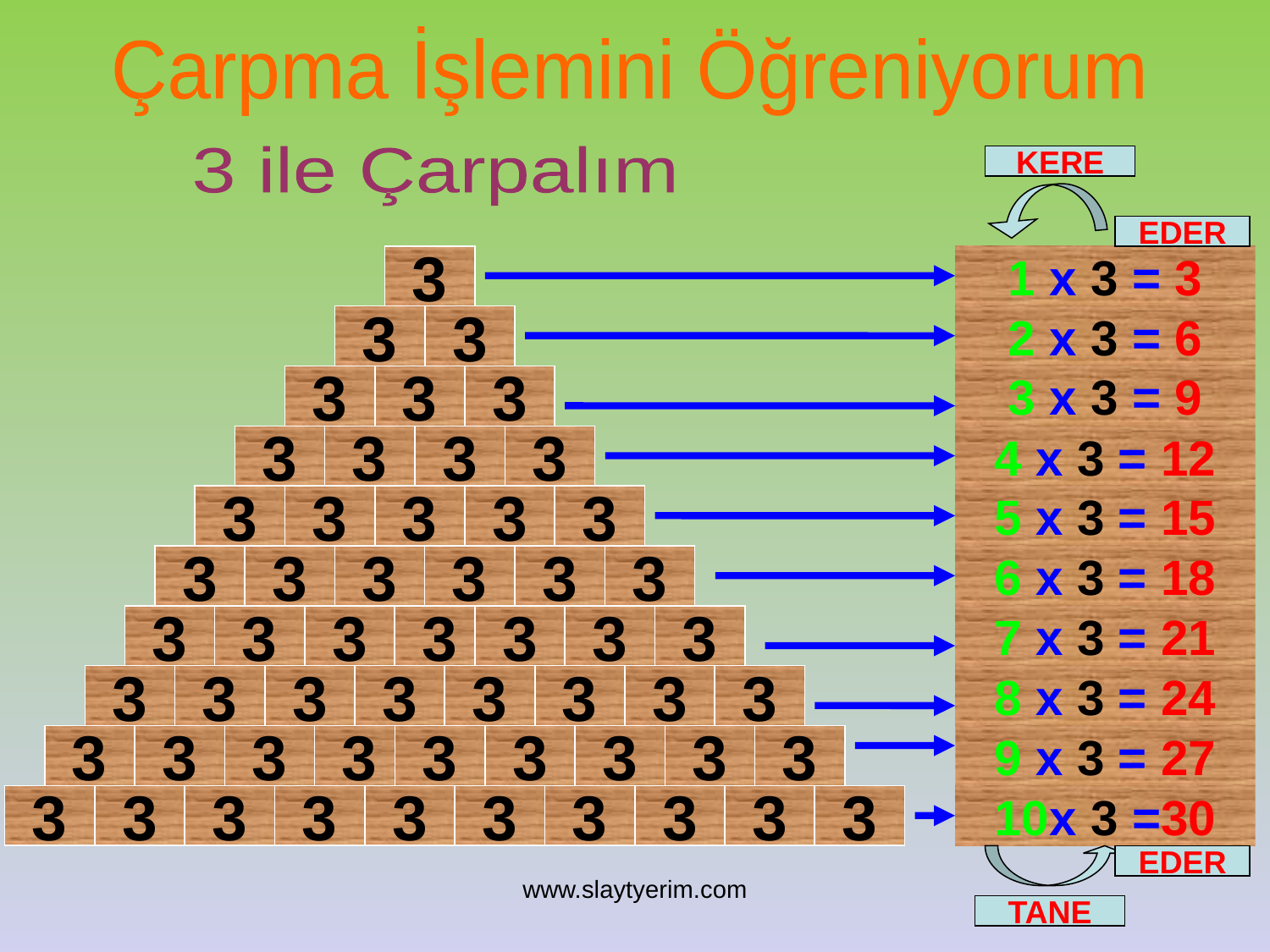

Çarpma İşlemini Öğreniyorum
3 ile Çarpalım
KERE

EDER
1 x 3 = 3
3

2 x 3 = 6
3
3

3 x 3 = 9
3
3
3

4 x 3 = 12
3
3
3
3

5 x 3 = 15
3
3
3
3
3

6 x 3 = 18
3
3
3
3
3
3

7 x 3 = 21
3
3
3
3
3
3
3

8 x 3 = 24
3
3
3
3
3
3
3
3

9 x 3 = 27
3
3
3
3
3
3
3
3
3

3
3
3
3
3
3
3
3
3
3
10x 3 =30

EDER
www.slaytyerim.com
TANE